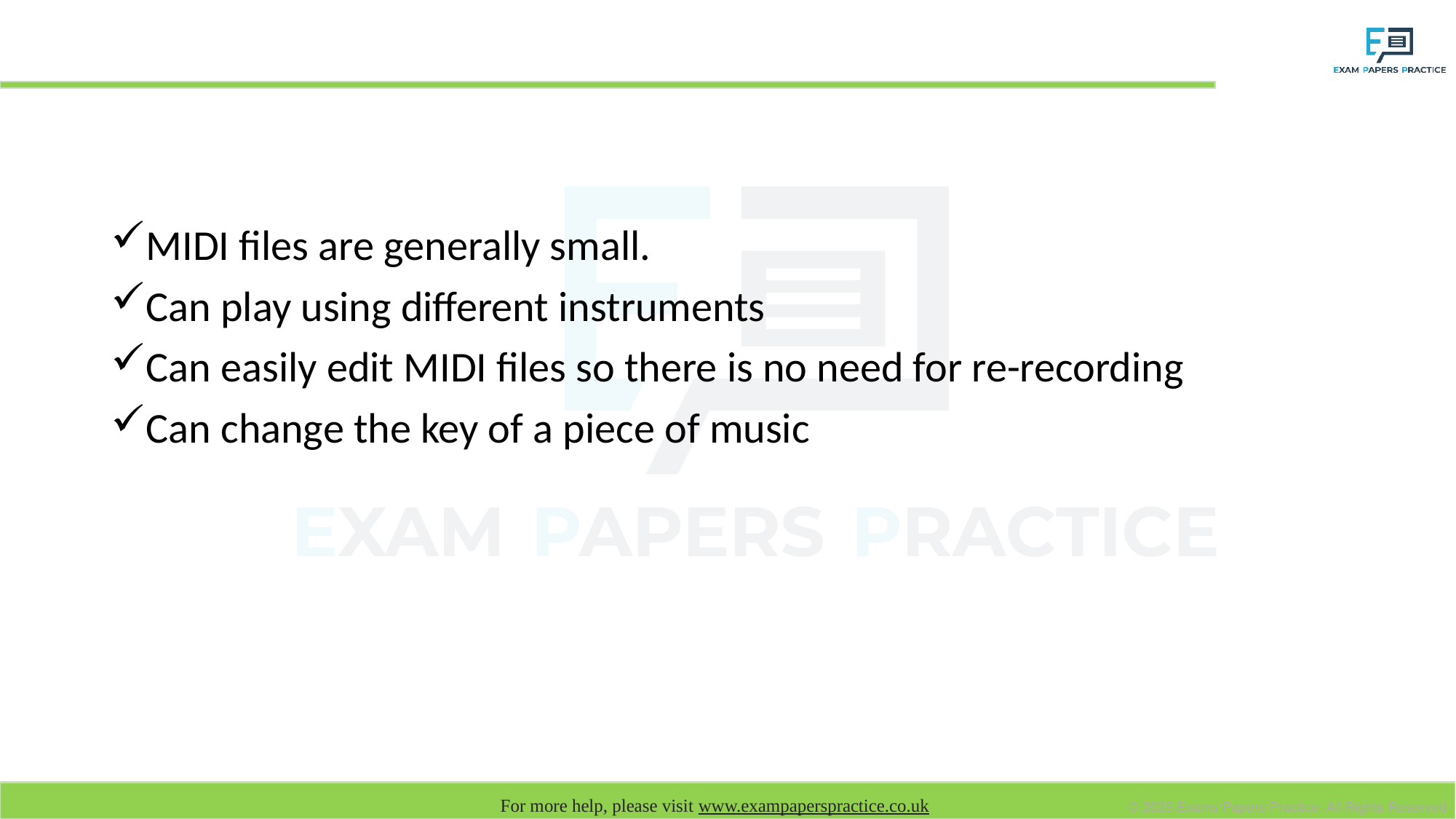

# Advantages of MIDI
MIDI files are generally small.
Can play using different instruments
Can easily edit MIDI files so there is no need for re-recording
Can change the key of a piece of music